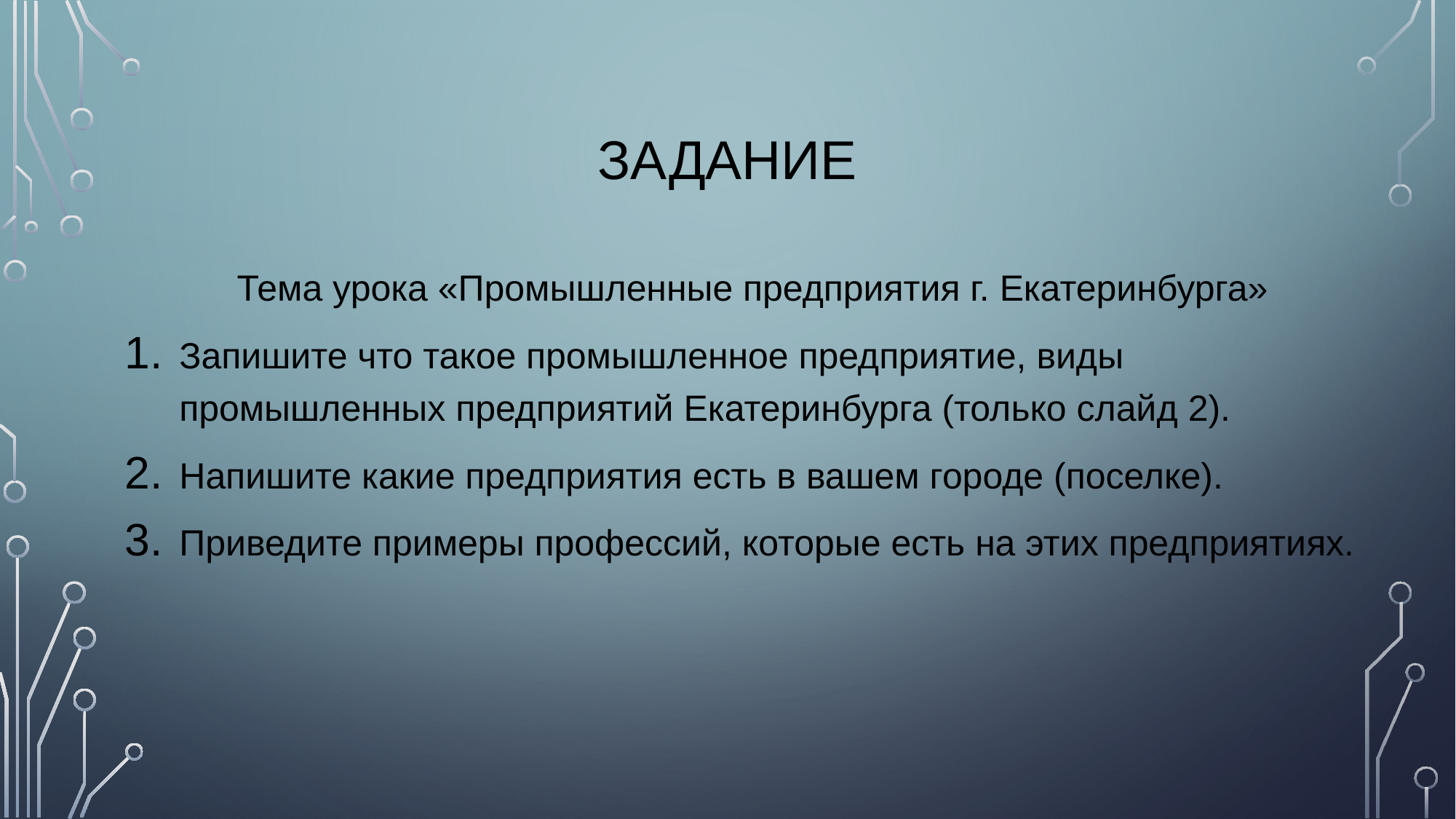

# задание
Тема урока «Промышленные предприятия г. Екатеринбурга»
Запишите что такое промышленное предприятие, виды промышленных предприятий Екатеринбурга (только слайд 2).
Напишите какие предприятия есть в вашем городе (поселке).
Приведите примеры профессий, которые есть на этих предприятиях.